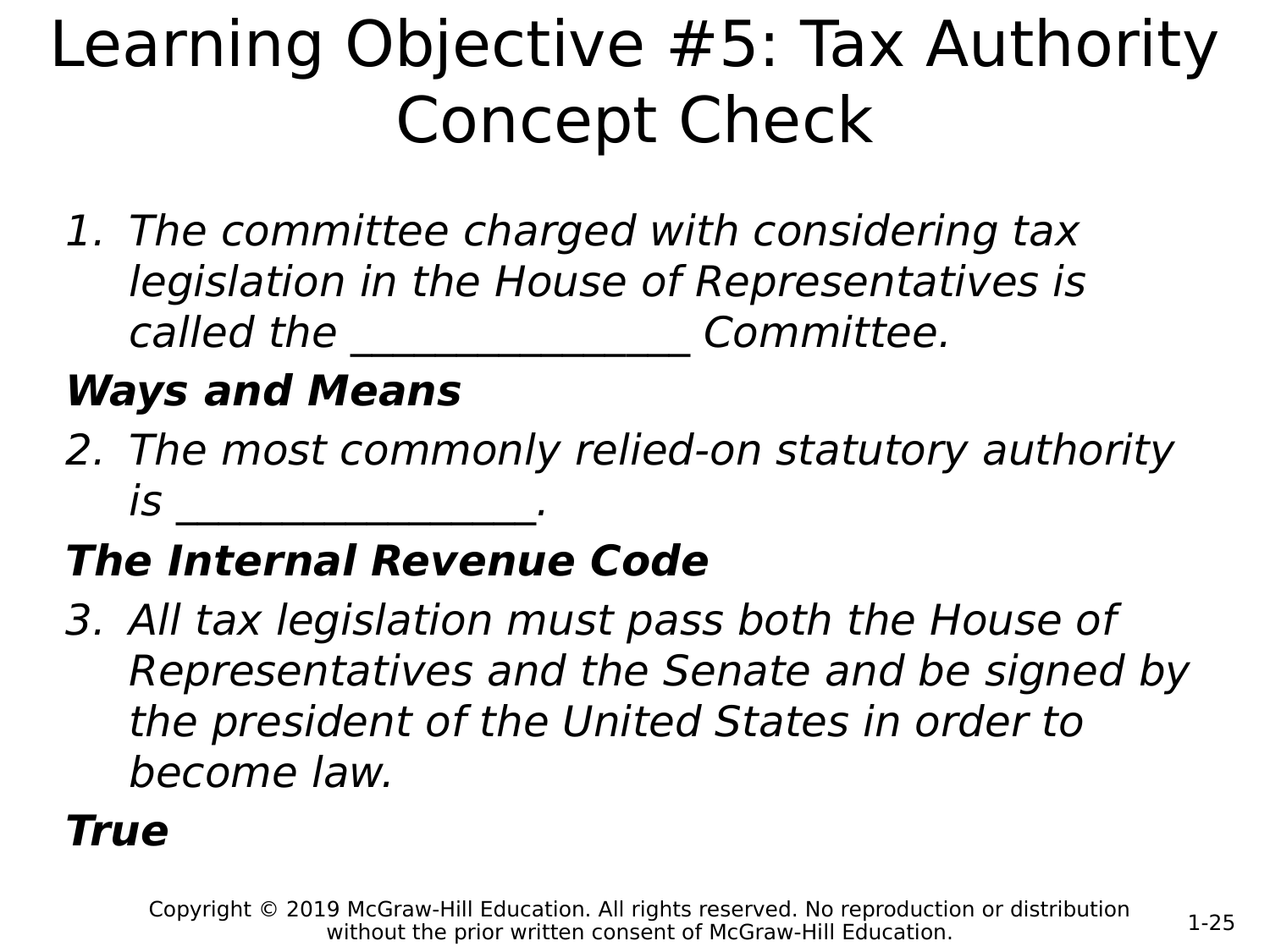

Learning Objective #5: Tax Authority
Concept Check
The committee charged with considering tax legislation in the House of Representatives is called the ________________ Committee.
Ways and Means
The most commonly relied-on statutory authority is _________________.
The Internal Revenue Code
All tax legislation must pass both the House of Representatives and the Senate and be signed by the president of the United States in order to become law.
True